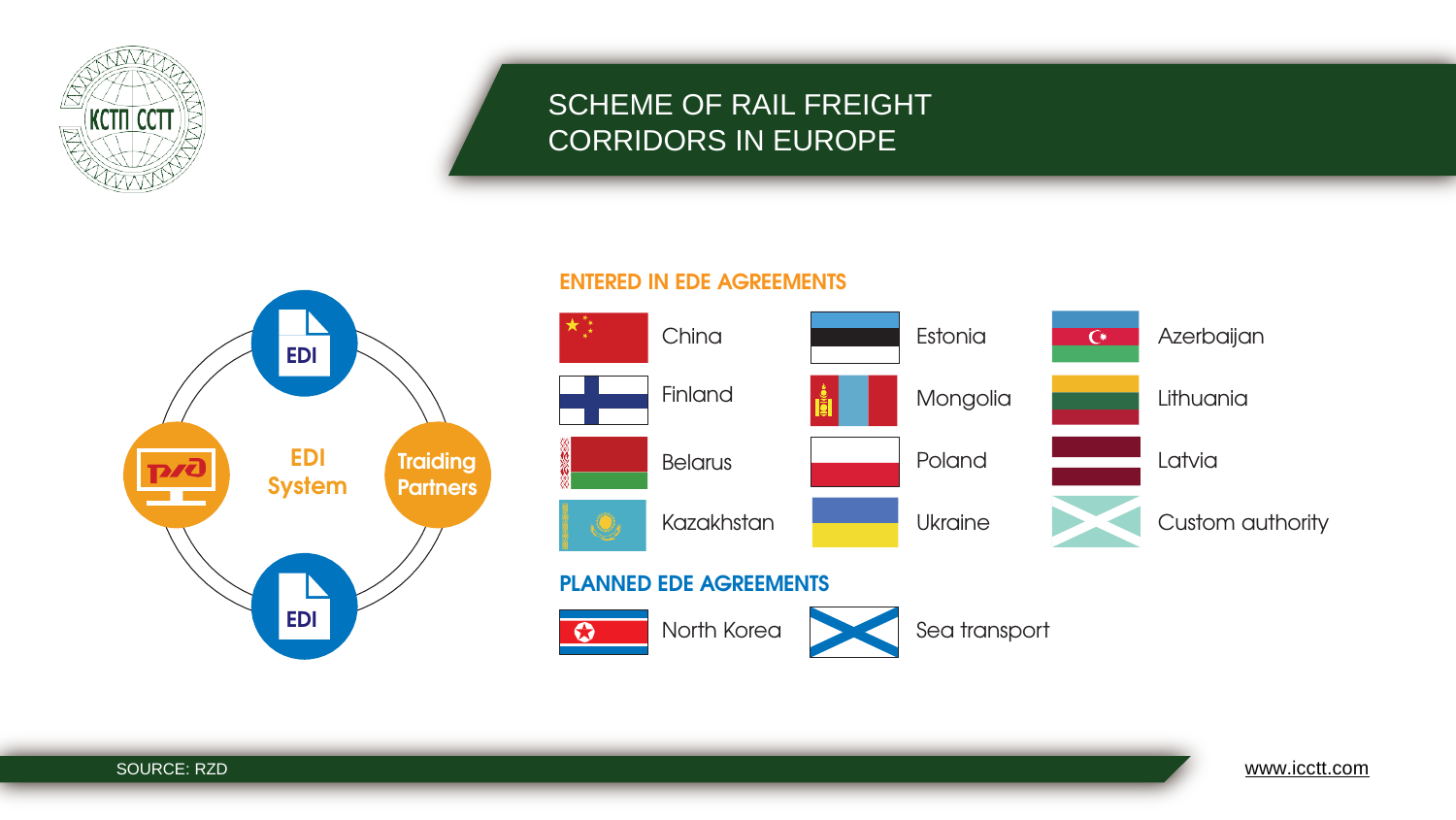

SCHEME OF RAIL FREIGHT CORRIDORS IN EUROPE
ENTERED IN EDE AGREEMENTS

China
Estonia
Azerbaijan

EDI

Finland

Mongolia
Lithuania

EDI
System
Poland
Latvia
Traiding Partners
Belarus

Kazakhstan
Ukraine
Custom authority

PLANNED EDE AGREEMENTS

EDI

North Korea
Sea transport

www.icctt.com
SOURCE: RZD